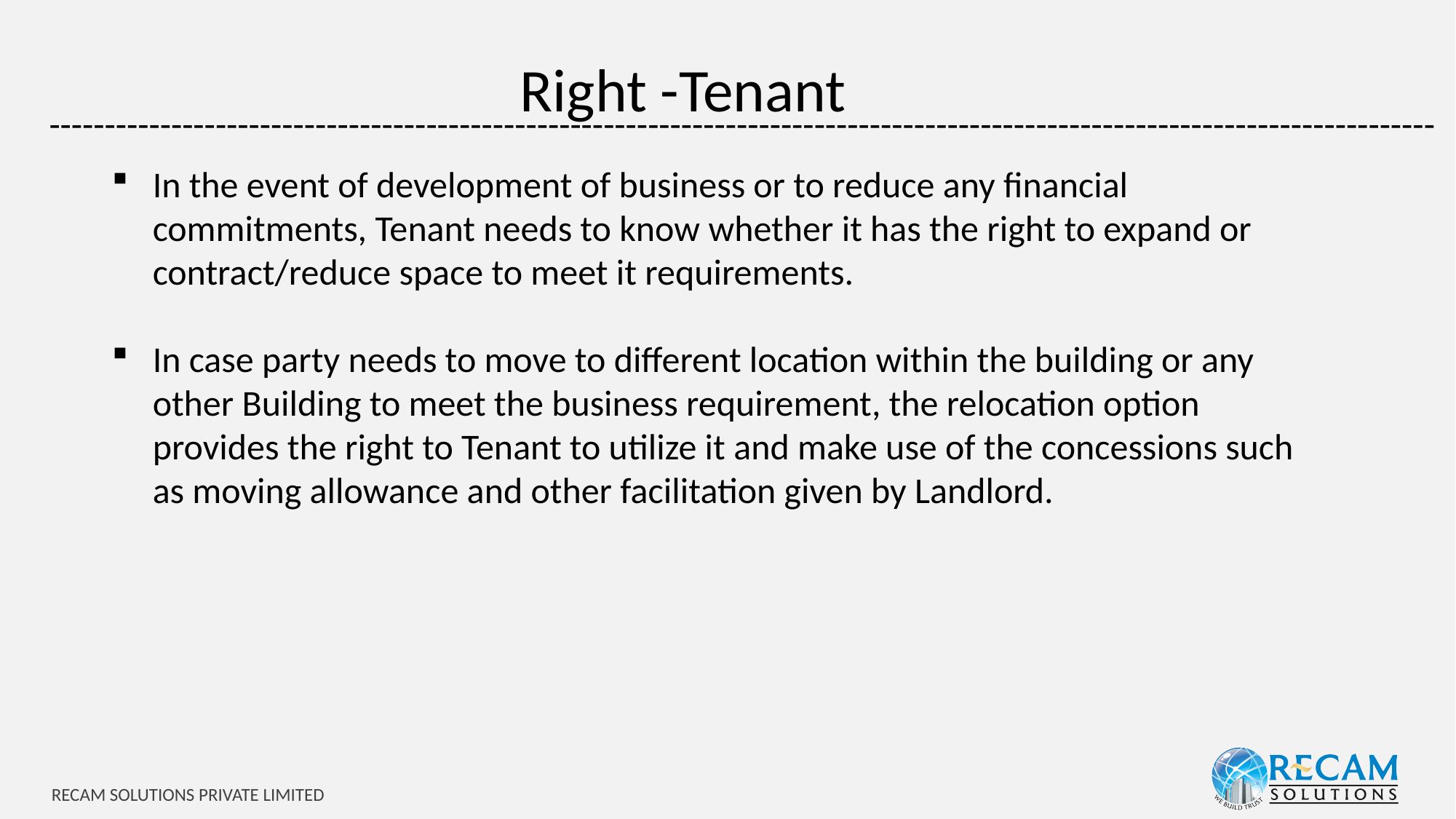

Right -Tenant
-----------------------------------------------------------------------------------------------------------------------------
In the event of development of business or to reduce any financial commitments, Tenant needs to know whether it has the right to expand or contract/reduce space to meet it requirements.

In case party needs to move to different location within the building or any other Building to meet the business requirement, the relocation option provides the right to Tenant to utilize it and make use of the concessions such as moving allowance and other facilitation given by Landlord.

RECAM SOLUTIONS PRIVATE LIMITED